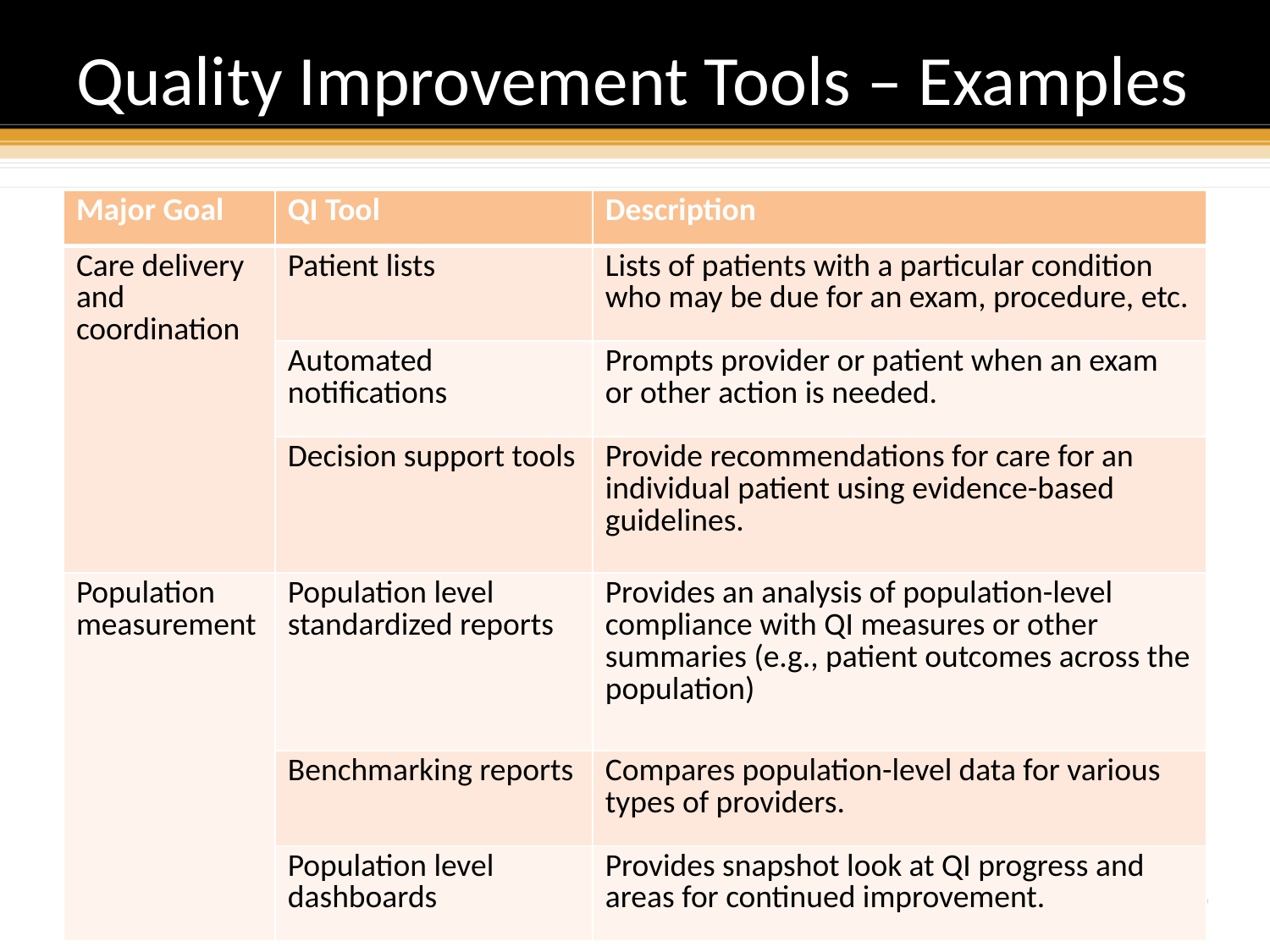

# Quality Improvement Tools – Examples
| Major Goal | QI Tool | Description |
| --- | --- | --- |
| Care delivery and coordination | Patient lists | Lists of patients with a particular condition who may be due for an exam, procedure, etc. |
|  | Automated notifications | Prompts provider or patient when an exam or other action is needed. |
|  | Decision support tools | Provide recommendations for care for an individual patient using evidence-based guidelines. |
| Population measurement | Population level standardized reports | Provides an analysis of population-level compliance with QI measures or other summaries (e.g., patient outcomes across the population) |
|  | Benchmarking reports | Compares population-level data for various types of providers. |
|  | Population level dashboards | Provides snapshot look at QI progress and areas for continued improvement. |